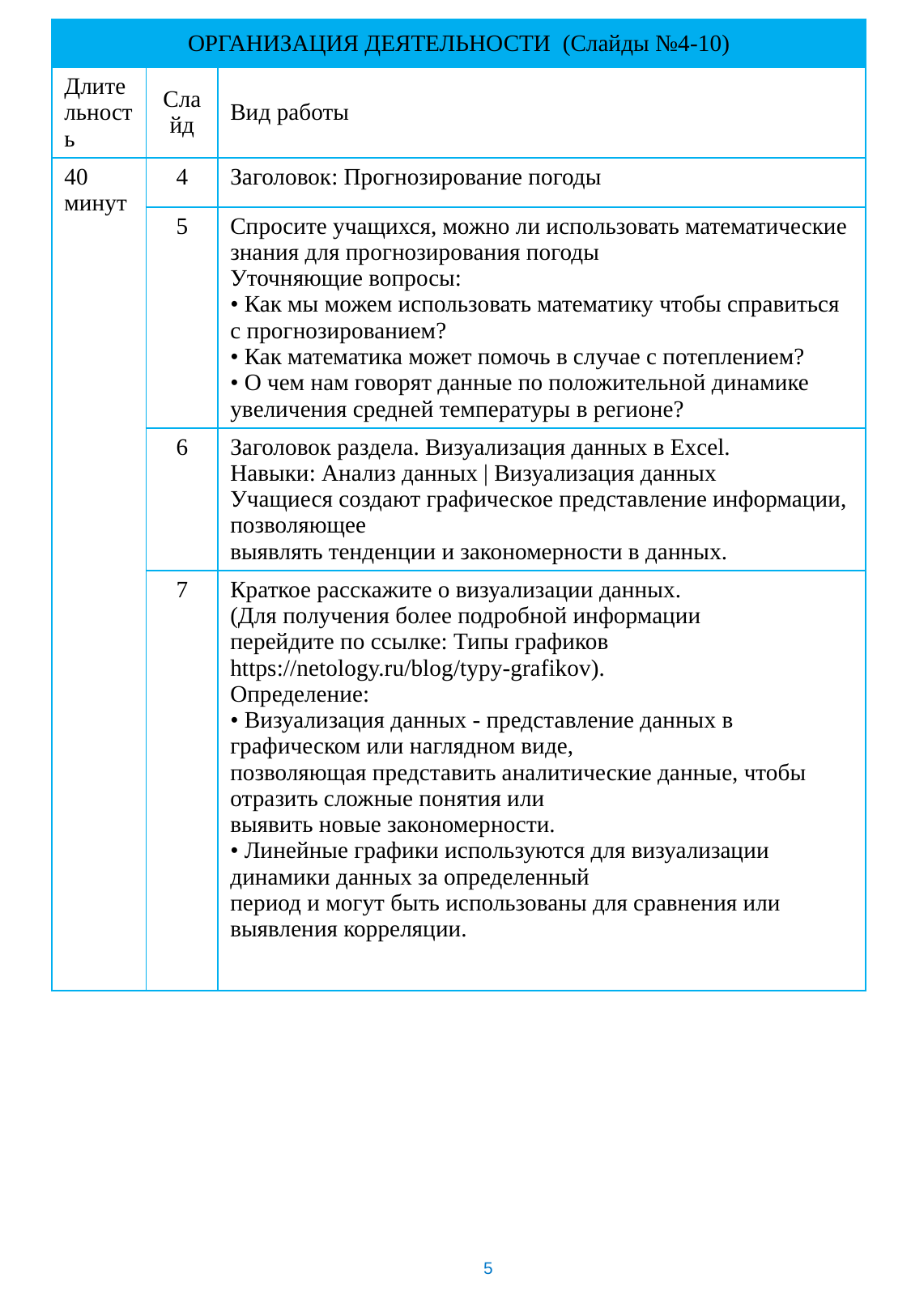

| ОРГАНИЗАЦИЯ ДЕЯТЕЛЬНОСТИ (Слайды №4-10) |  |  |
| --- | --- | --- |
| Длительность | Слайд | Вид работы |
| 40 минут | 4 | Заголовок: Прогнозирование погоды |
|  | 5 | Спросите учащихся, можно ли использовать математические знания для прогнозирования погоды Уточняющие вопросы: • Как мы можем использовать математику чтобы справиться с прогнозированием? • Как математика может помочь в случае с потеплением? • О чем нам говорят данные по положительной динамике увеличения средней температуры в регионе? |
|  | 6 | Заголовок раздела. Визуализация данных в Excel. Навыки: Анализ данных | Визуализация данных Учащиеся создают графическое представление информации, позволяющее выявлять тенденции и закономерности в данных. |
|  | 7 | Краткое расскажите о визуализации данных. (Для получения более подробной информации перейдите по ссылке: Типы графиков https://netology.ru/blog/typy-grafikov). Определение: • Визуализация данных - представление данных в графическом или наглядном виде, позволяющая представить аналитические данные, чтобы отразить сложные понятия или выявить новые закономерности. • Линейные графики используются для визуализации динамики данных за определенный период и могут быть использованы для сравнения или выявления корреляции. |
5